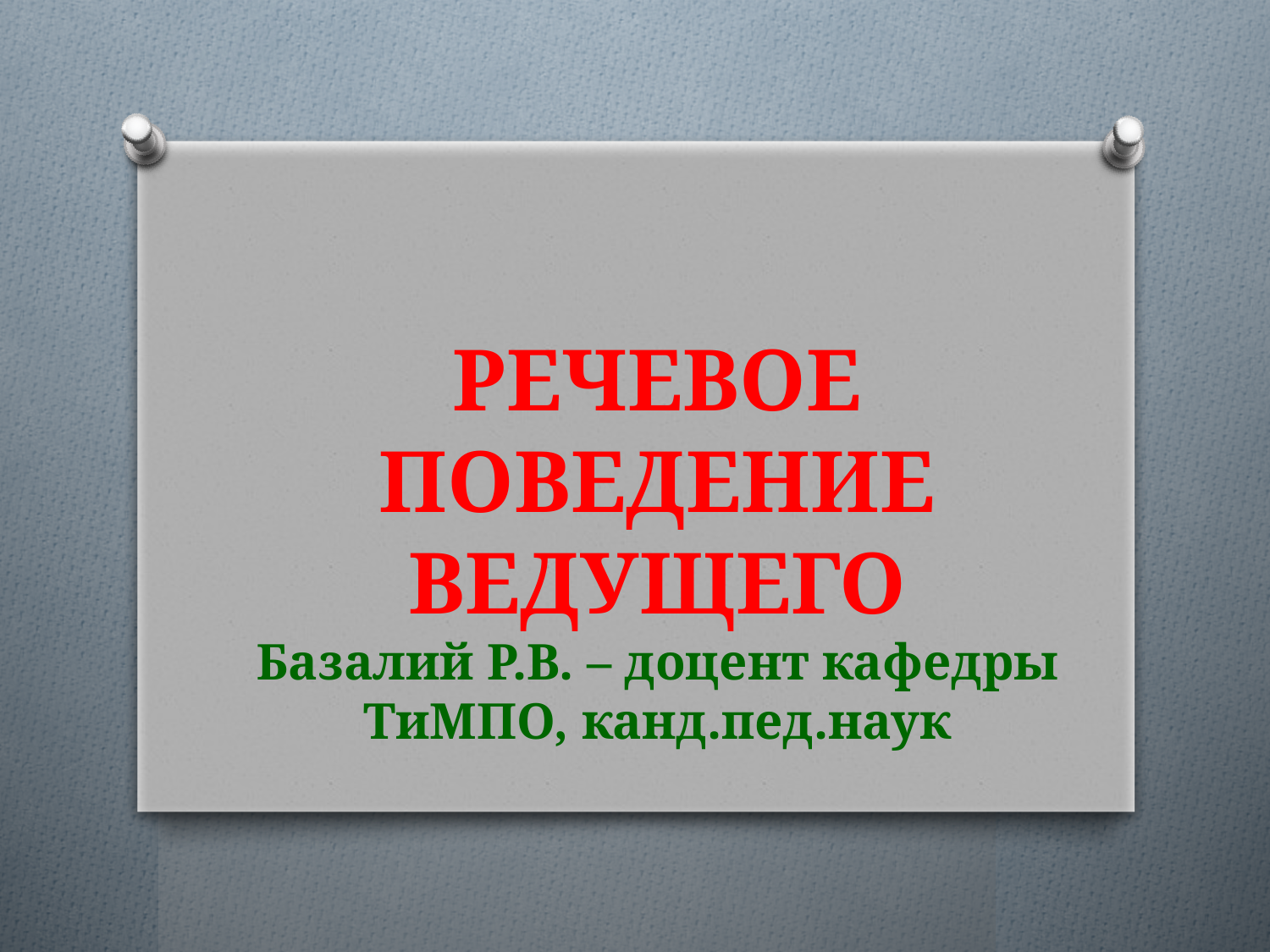

# РЕЧЕВОЕ ПОВЕДЕНИЕ ВЕДУЩЕГО Базалий Р.В. – доцент кафедры ТиМПО, канд.пед.наук